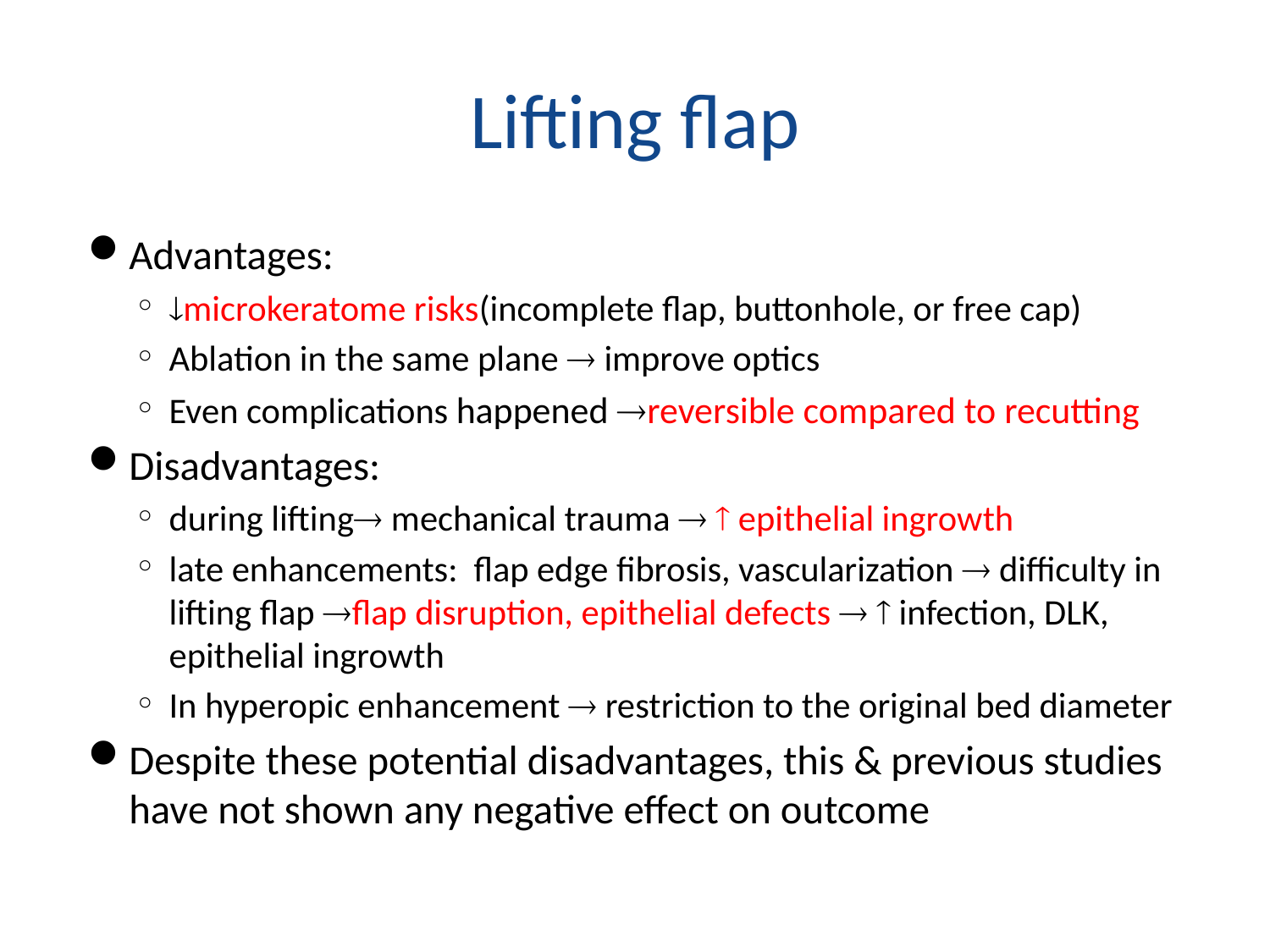

# Lifting flap
Advantages:
↓microkeratome risks(incomplete flap, buttonhole, or free cap)
Ablation in the same plane → improve optics
Even complications happened →reversible compared to recutting
Disadvantages:
during lifting→ mechanical trauma → ↑ epithelial ingrowth
late enhancements:  flap edge fibrosis, vascularization → difficulty in lifting flap →flap disruption, epithelial defects → ↑ infection, DLK, epithelial ingrowth
In hyperopic enhancement → restriction to the original bed diameter
Despite these potential disadvantages, this & previous studies have not shown any negative effect on outcome